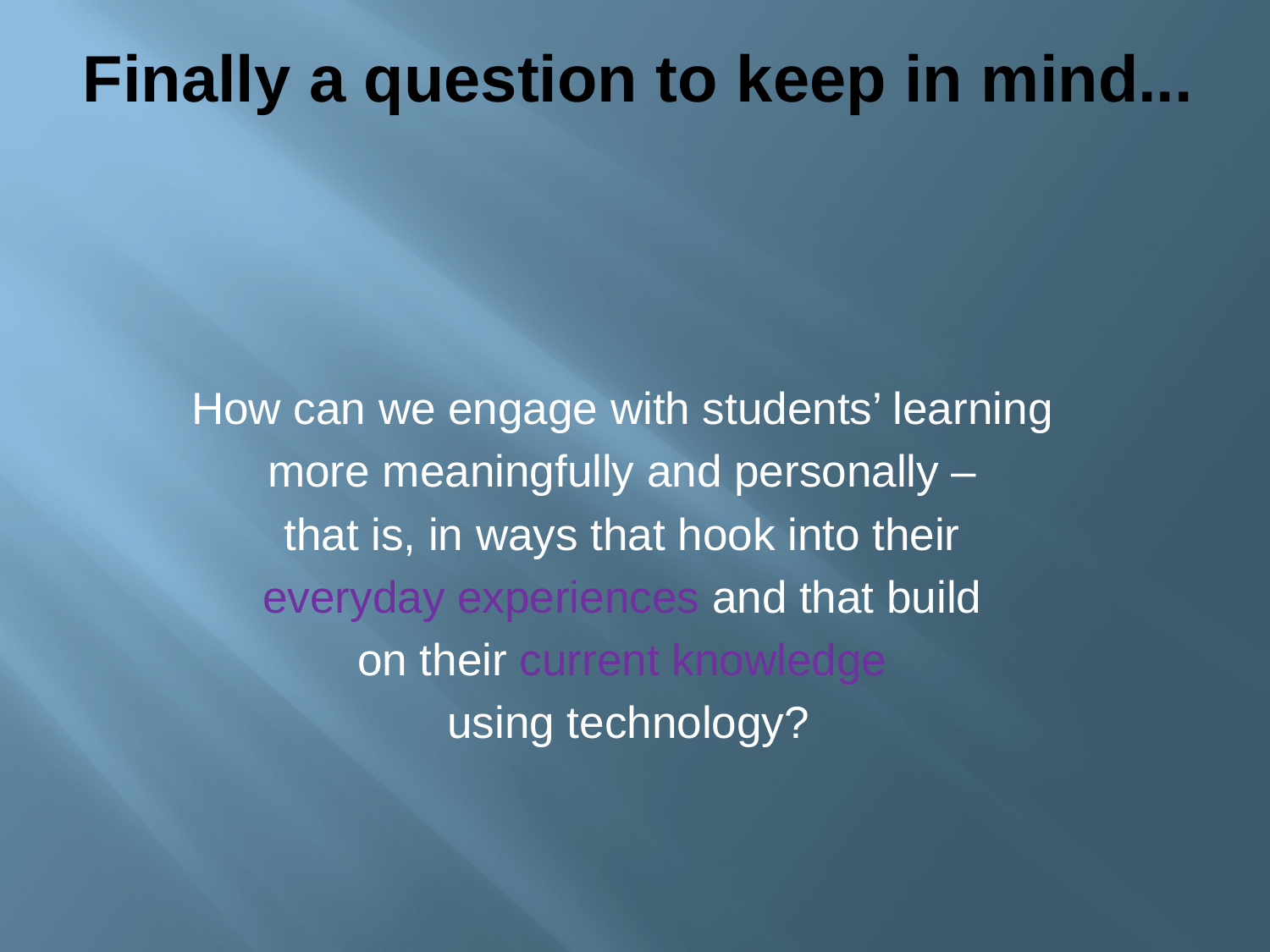

# Finally a question to keep in mind...
How can we engage with students’ learning
more meaningfully and personally –
that is, in ways that hook into their
everyday experiences and that build
on their current knowledge
using technology?